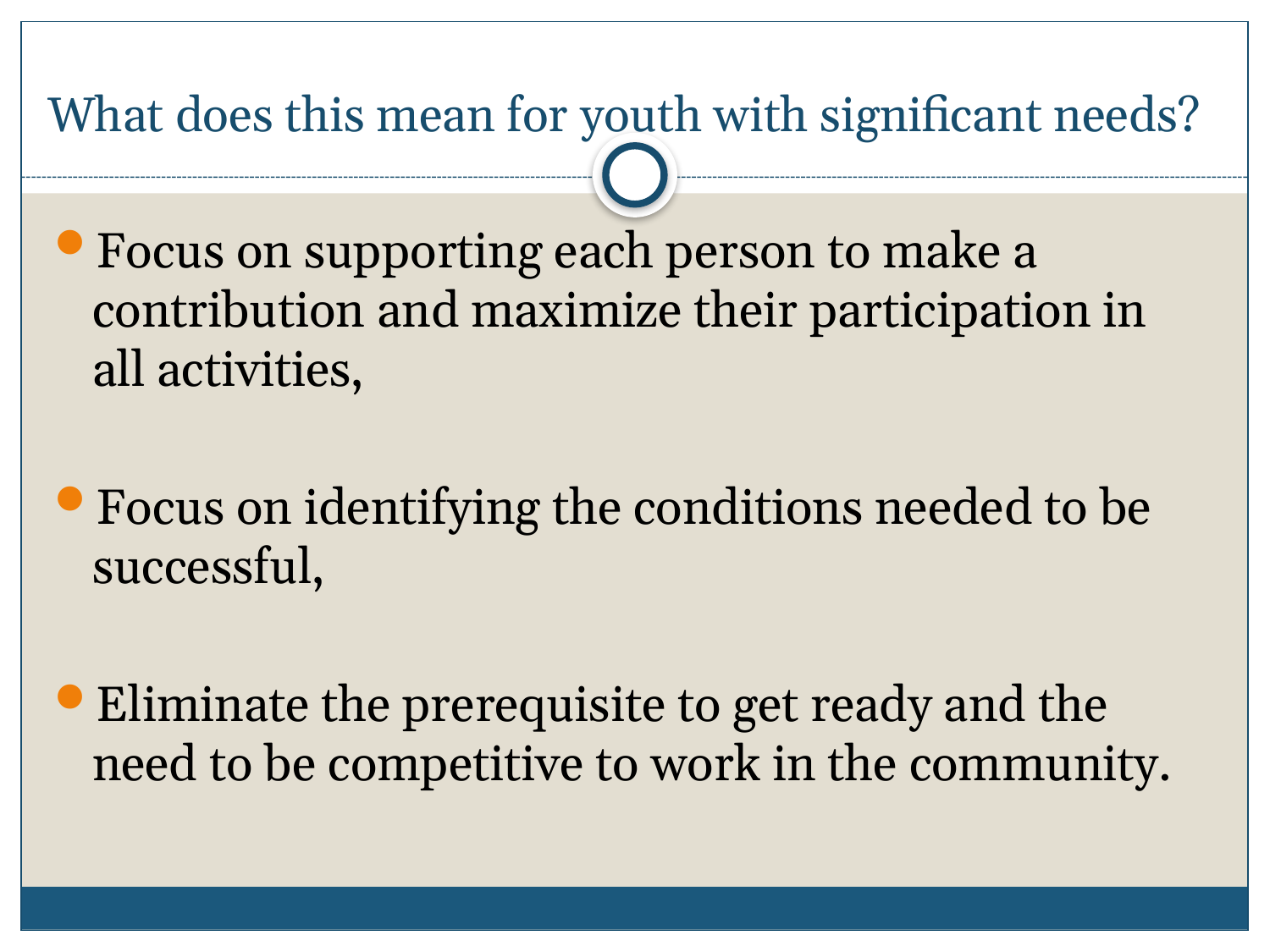

# What does this mean for youth with significant needs?
Focus on supporting each person to make a contribution and maximize their participation in all activities,

Focus on identifying the conditions needed to be successful,

Eliminate the prerequisite to get ready and the need to be competitive to work in the community.